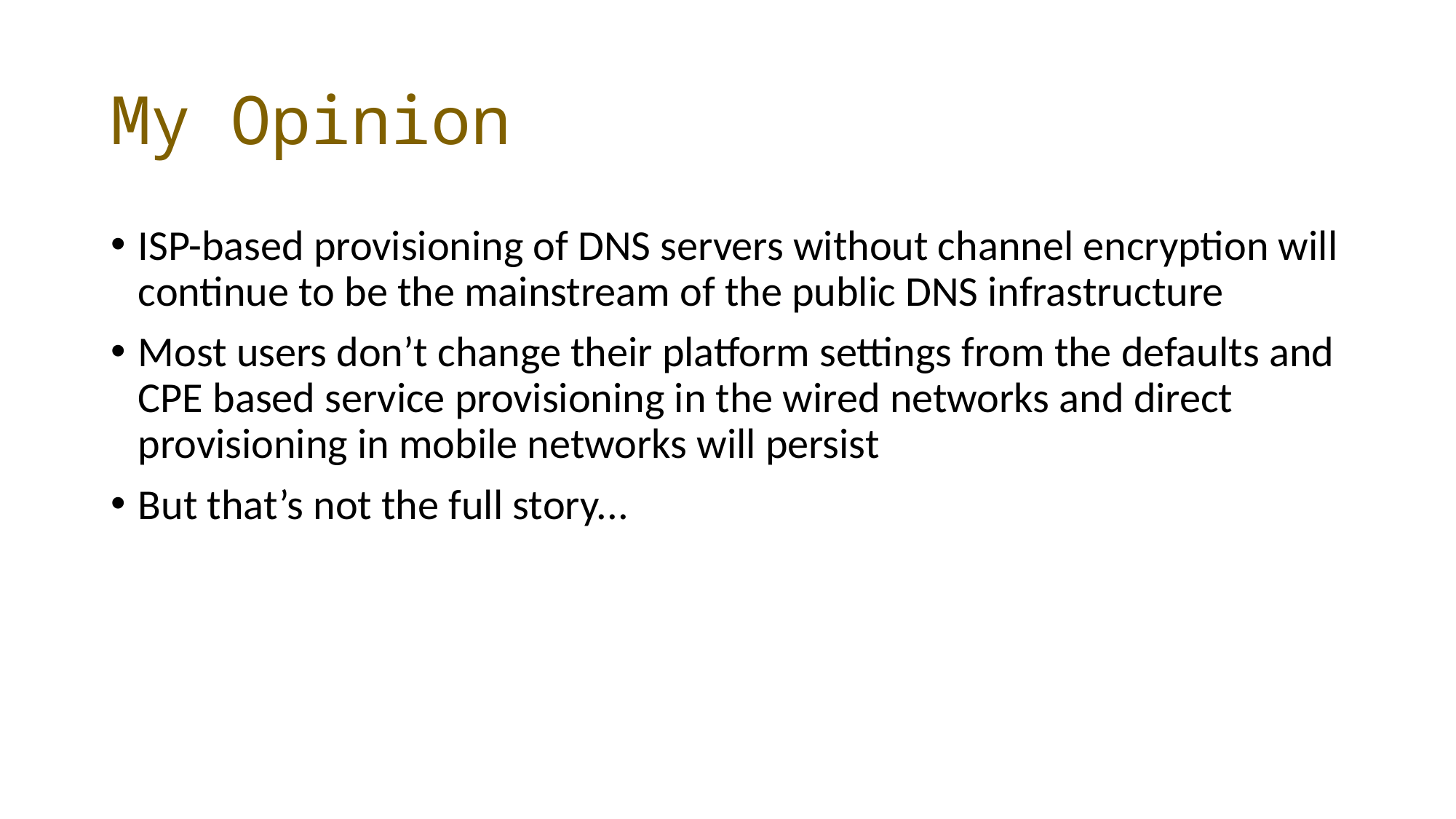

# My Opinion
ISP-based provisioning of DNS servers without channel encryption will continue to be the mainstream of the public DNS infrastructure
Most users don’t change their platform settings from the defaults and CPE based service provisioning in the wired networks and direct provisioning in mobile networks will persist
But that’s not the full story...